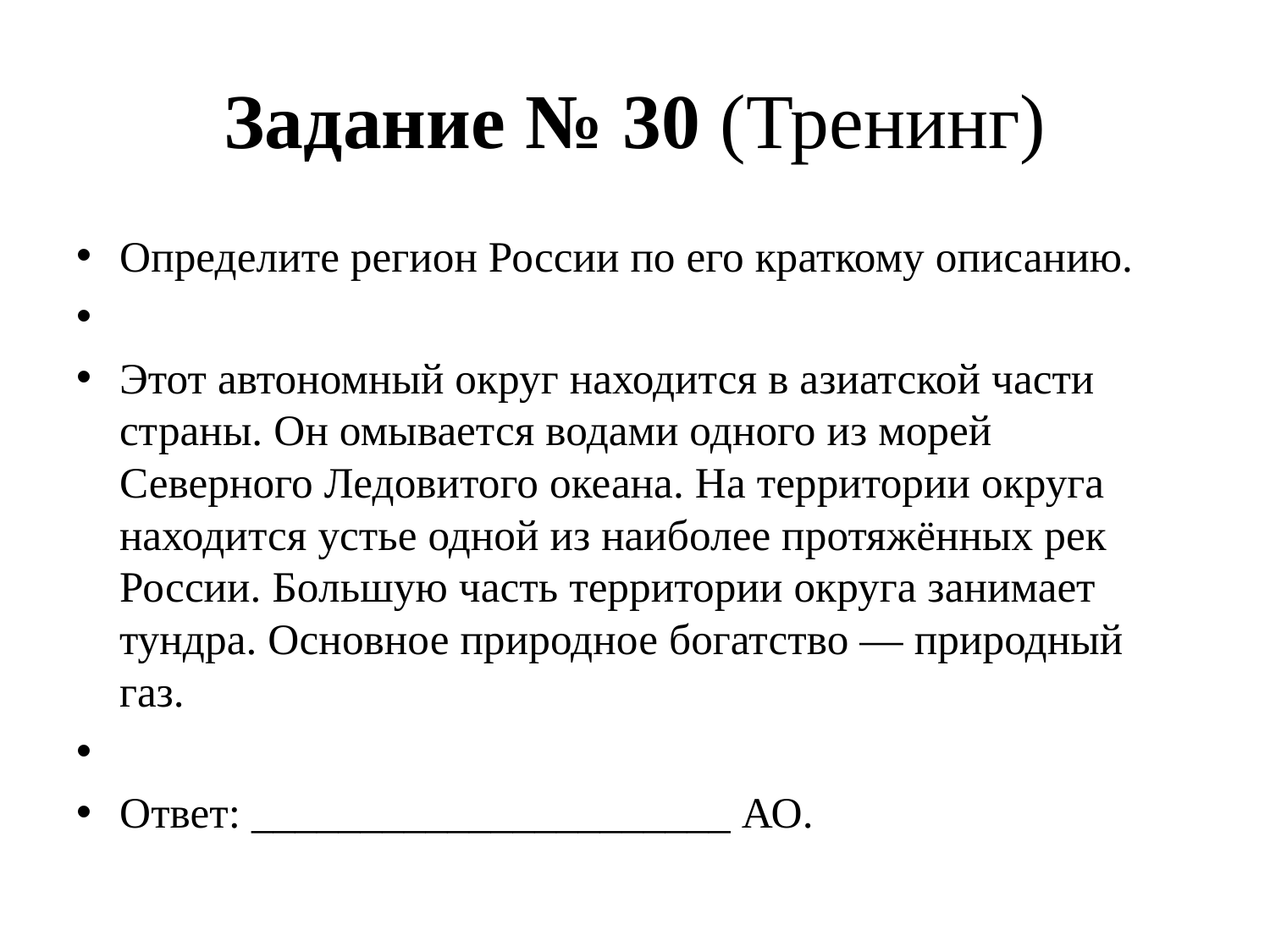

# Задание № 30 (Тренинг)
Определите регион России по его краткому описанию.

Этот автономный округ находится в азиатской части страны. Он омывается водами одного из морей Северного Ледовитого океана. На территории округа находится устье одной из наиболее протяжённых рек России. Большую часть территории округа занимает тундра. Основное природное богатство — природный газ.

Ответ: ______________________ АО.